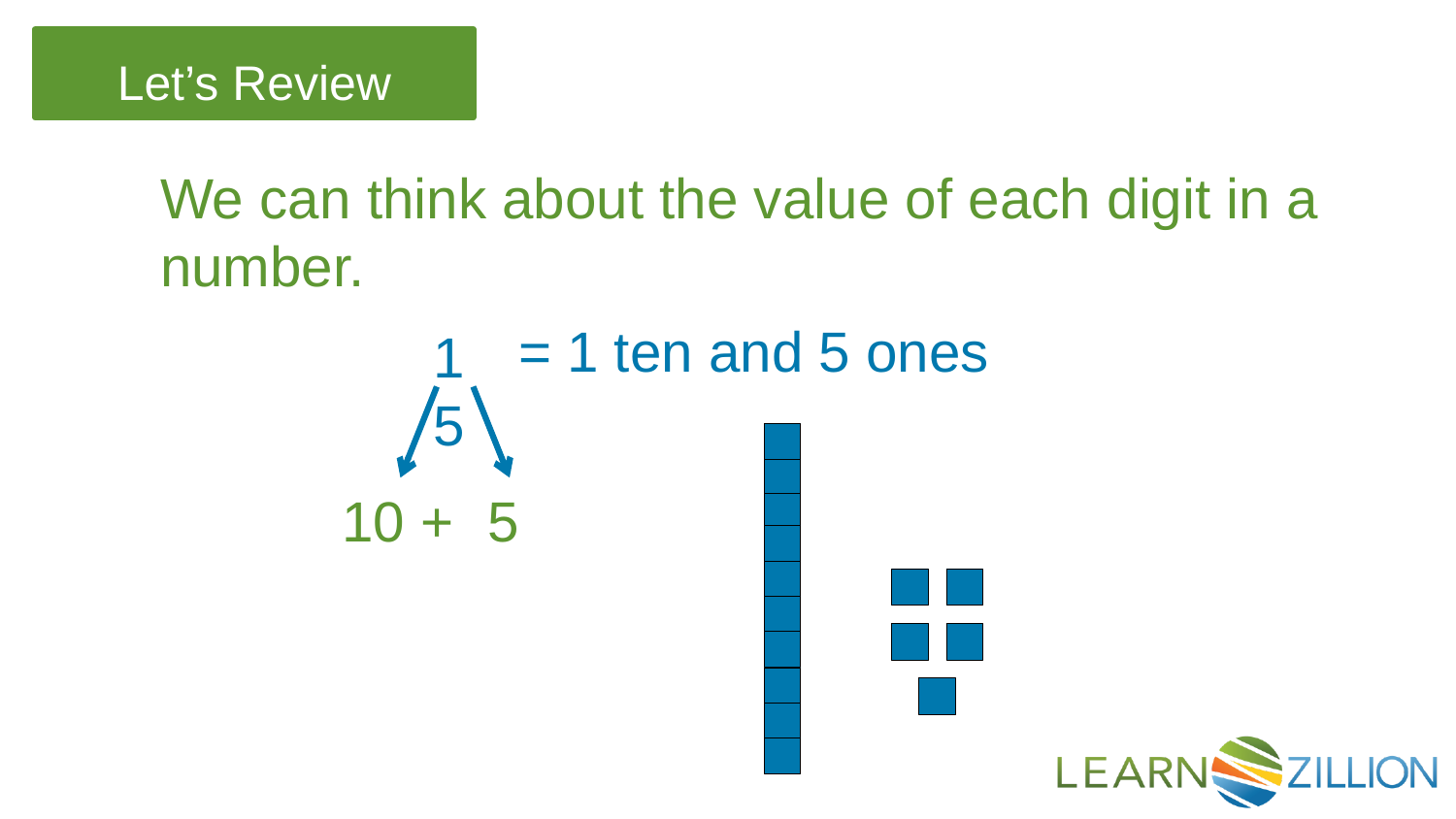

We can think about the value of each digit in a number.
 = 1 ten and 5 ones

15

10 +
5